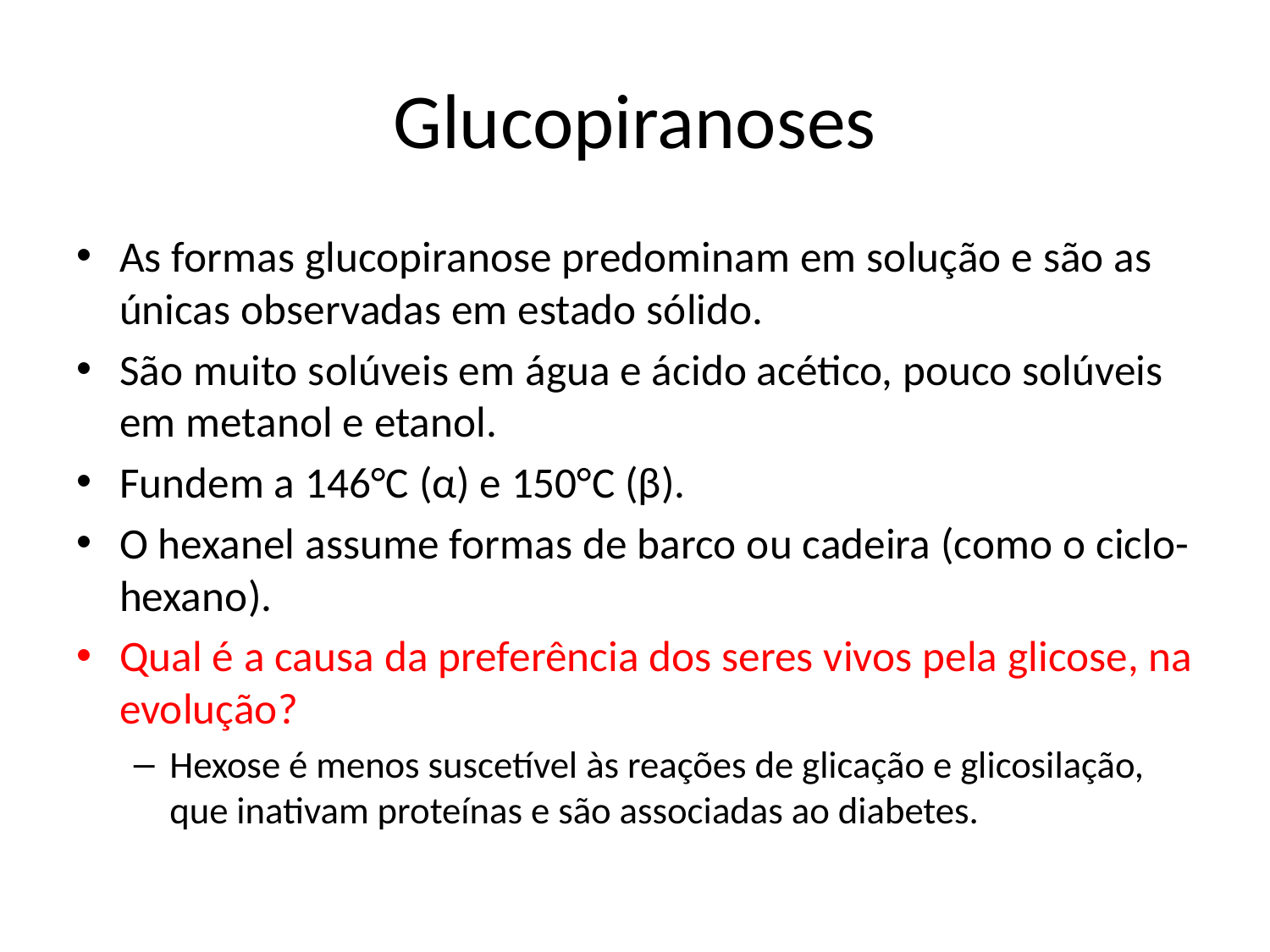

# Glucopiranoses
As formas glucopiranose predominam em solução e são as únicas observadas em estado sólido.
São muito solúveis em água e ácido acético, pouco solúveis em metanol e etanol.
Fundem a 146°C (α) e 150°C (β).
O hexanel assume formas de barco ou cadeira (como o ciclo-hexano).
Qual é a causa da preferência dos seres vivos pela glicose, na evolução?
Hexose é menos suscetível às reações de glicação e glicosilação, que inativam proteínas e são associadas ao diabetes.